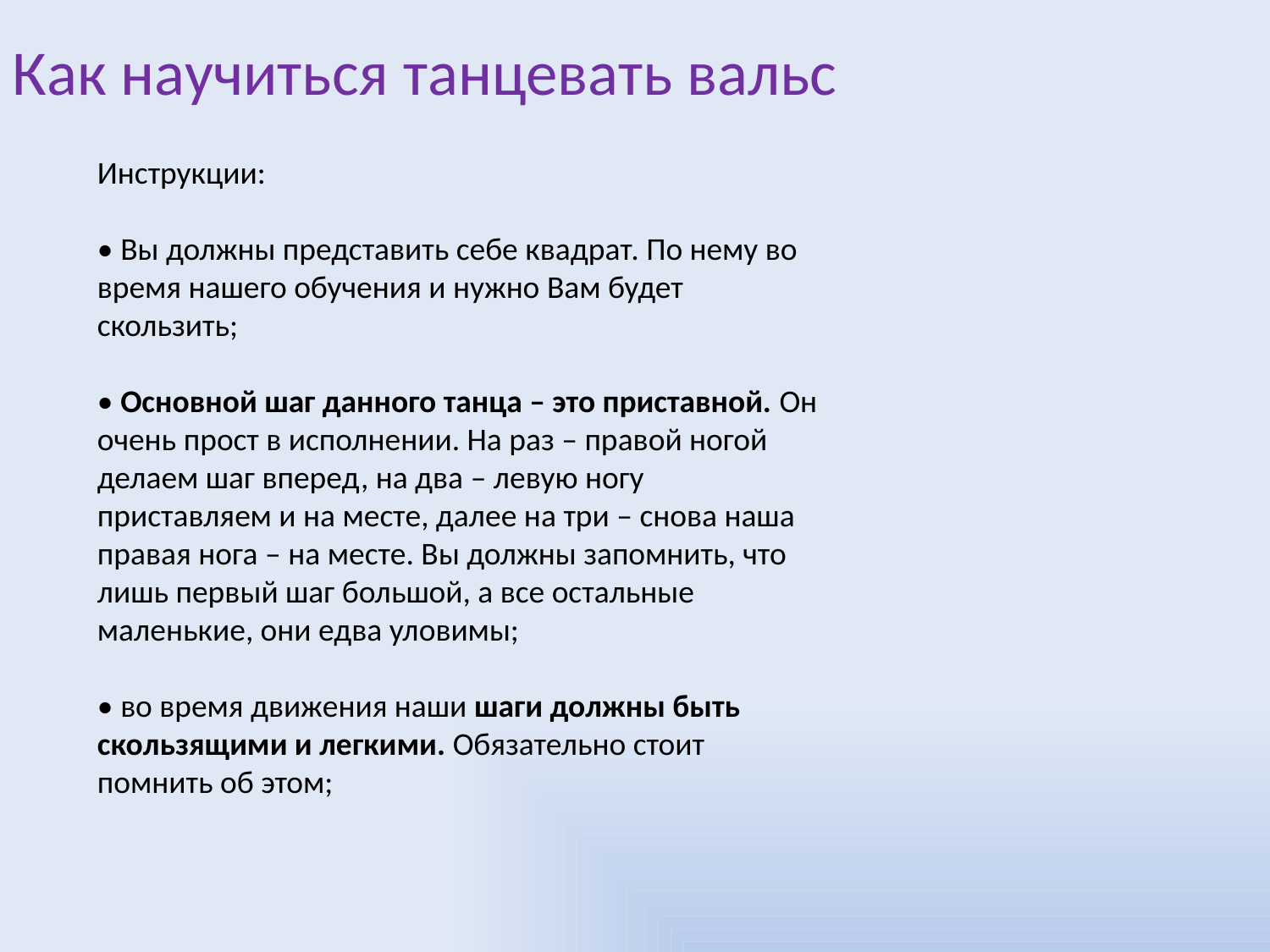

Как научиться танцевать вальс

Инструкции:

• Вы должны представить себе квадрат. По нему во время нашего обучения и нужно Вам будет скользить;

• Основной шаг данного танца – это приставной. Он очень прост в исполнении. На раз – правой ногой делаем шаг вперед, на два – левую ногу приставляем и на месте, далее на три – снова наша правая нога – на месте. Вы должны запомнить, что лишь первый шаг большой, а все остальные маленькие, они едва уловимы;

• во время движения наши шаги должны быть скользящими и легкими. Обязательно стоит помнить об этом;